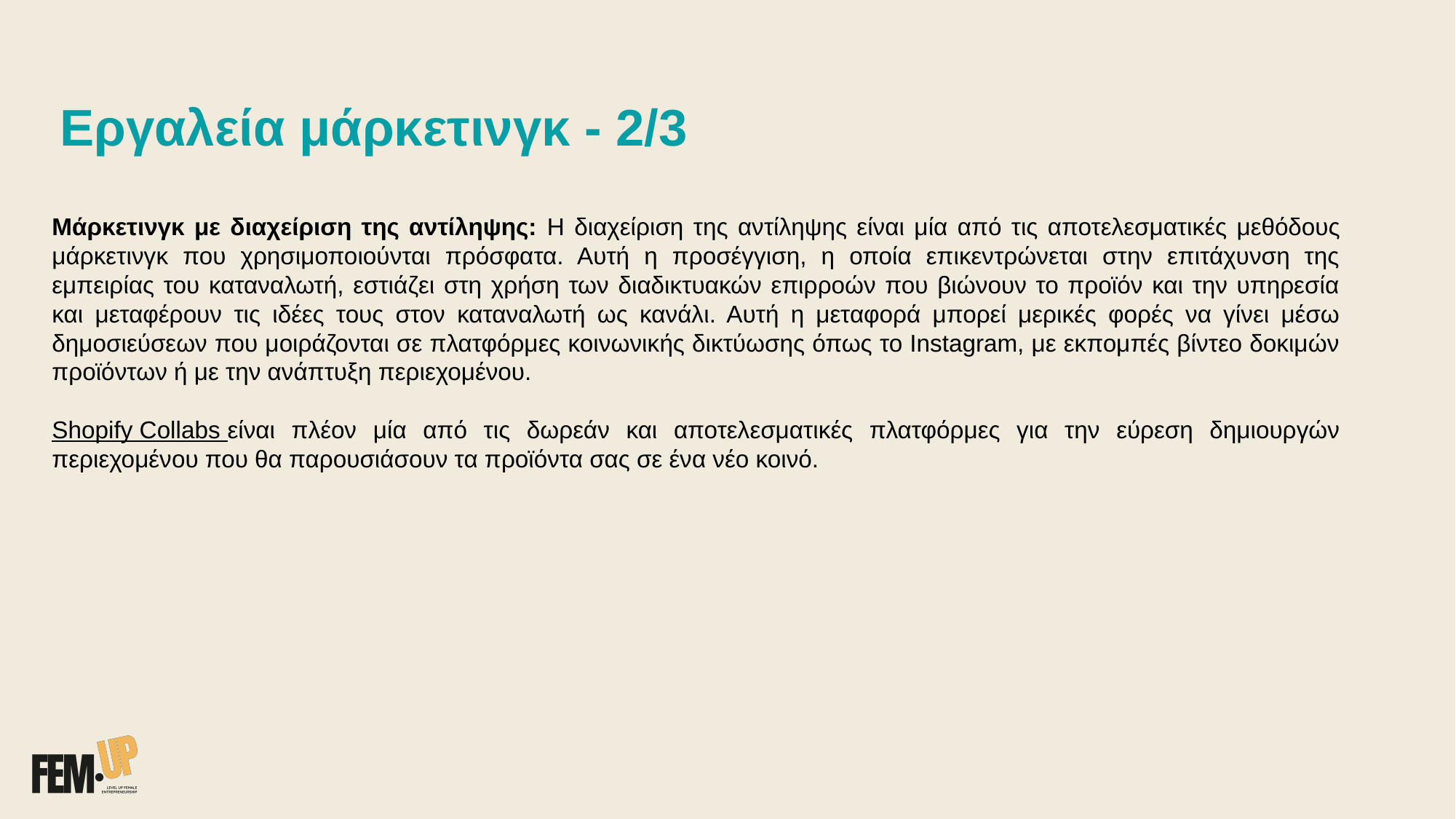

Εργαλεία μάρκετινγκ - 2/3
Μάρκετινγκ με διαχείριση της αντίληψης: Η διαχείριση της αντίληψης είναι μία από τις αποτελεσματικές μεθόδους μάρκετινγκ που χρησιμοποιούνται πρόσφατα. Αυτή η προσέγγιση, η οποία επικεντρώνεται στην επιτάχυνση της εμπειρίας του καταναλωτή, εστιάζει στη χρήση των διαδικτυακών επιρροών που βιώνουν το προϊόν και την υπηρεσία και μεταφέρουν τις ιδέες τους στον καταναλωτή ως κανάλι. Αυτή η μεταφορά μπορεί μερικές φορές να γίνει μέσω δημοσιεύσεων που μοιράζονται σε πλατφόρμες κοινωνικής δικτύωσης όπως το Instagram, με εκπομπές βίντεο δοκιμών προϊόντων ή με την ανάπτυξη περιεχομένου.

Shopify Collabs είναι πλέον μία από τις δωρεάν και αποτελεσματικές πλατφόρμες για την εύρεση δημιουργών περιεχομένου που θα παρουσιάσουν τα προϊόντα σας σε ένα νέο κοινό.